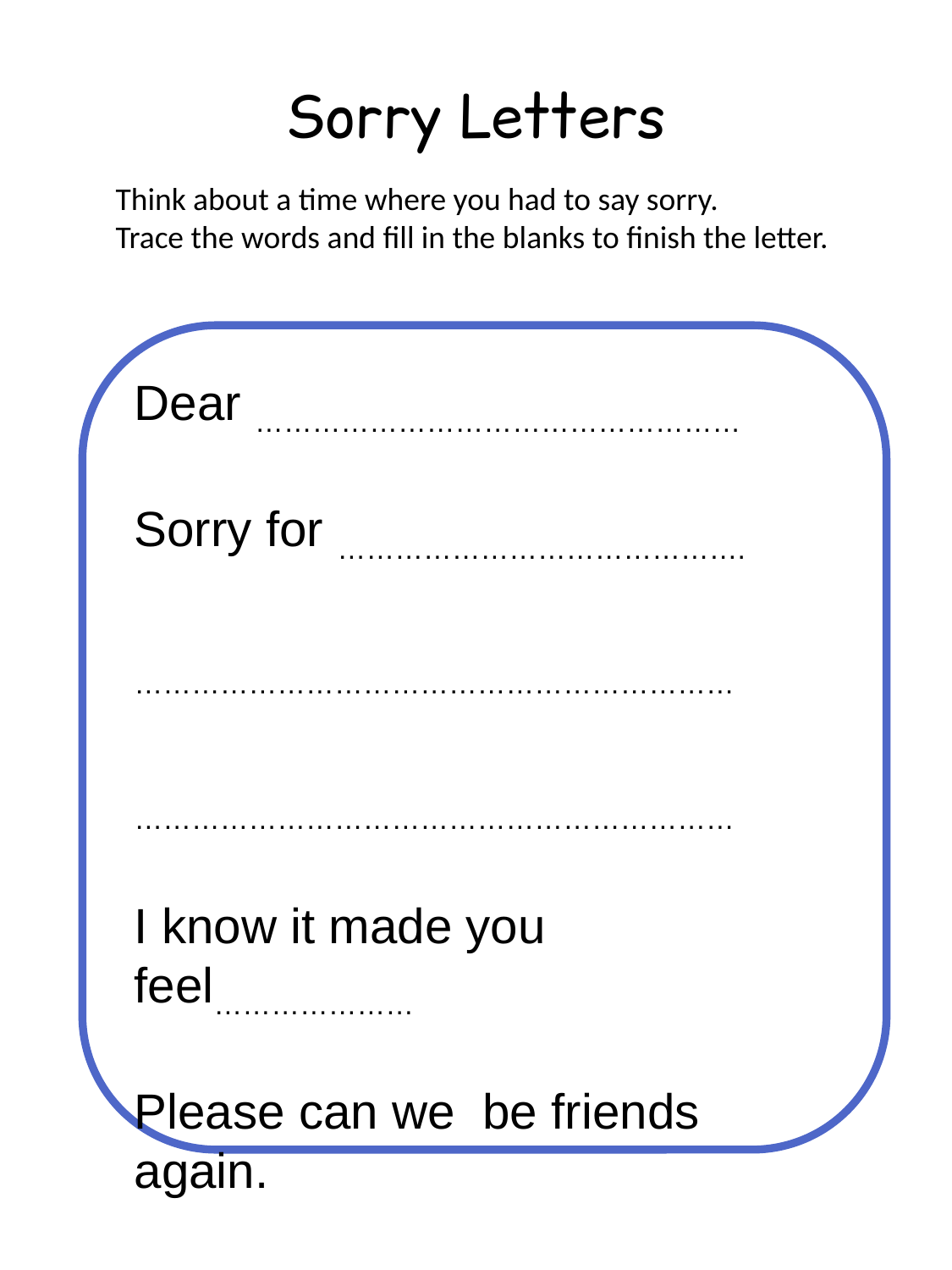

# Sorry Letters
Think about a time where you had to say sorry.
Trace the words and fill in the blanks to finish the letter.
Dear ……………………………………………

Sorry for …………………………………….

………………………………………………………

………………………………………………………

I know it made you feel…………………

Please can we  be friends again.

From ………………………………….